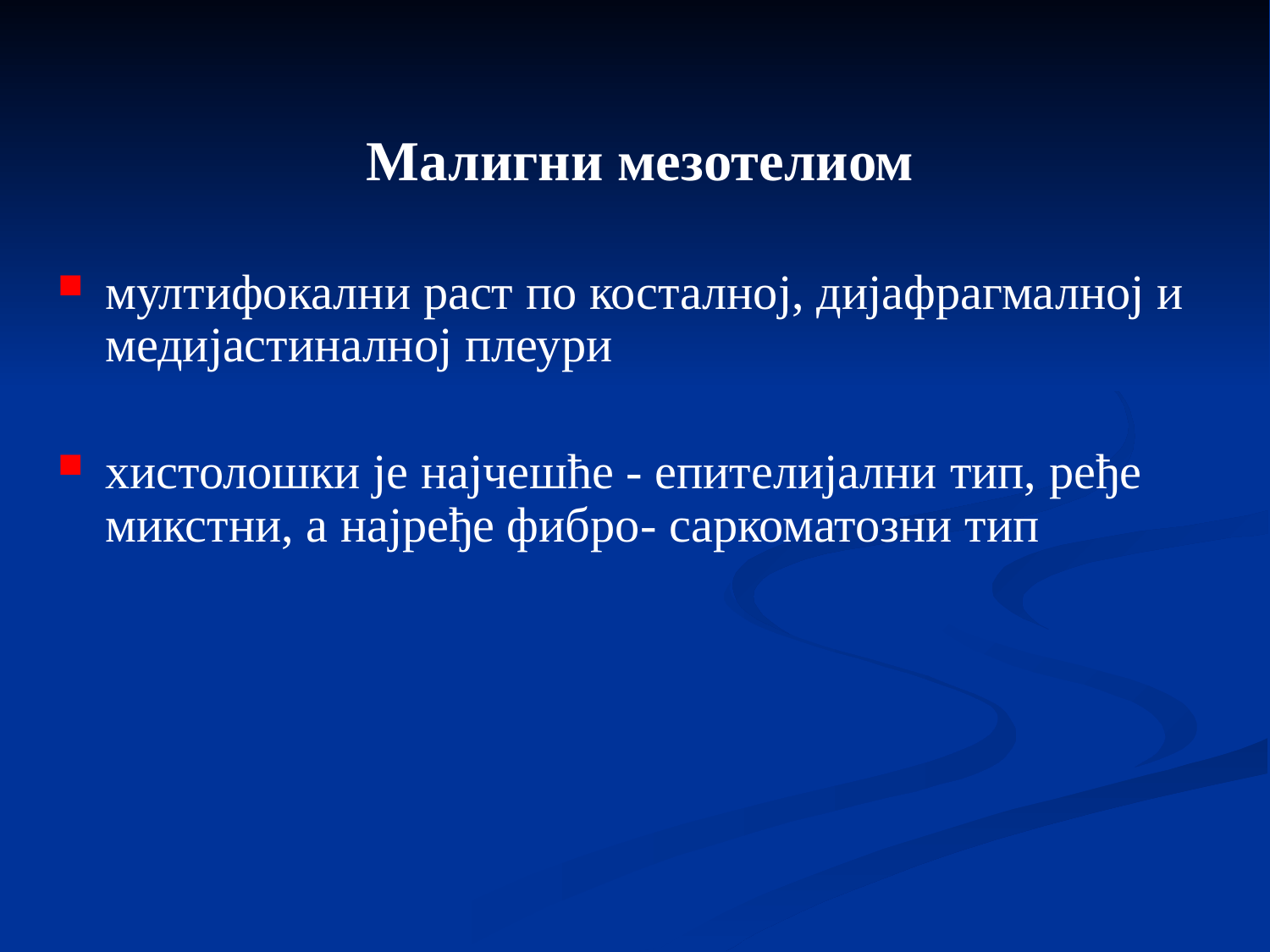

Малигни мезотелиом

мултифокални раст по косталној, дијафрагмалној и медијастиналној плеури

хистолошки је најчешће - епителијални тип, ређе микстни, а најређе фибро- саркоматозни тип